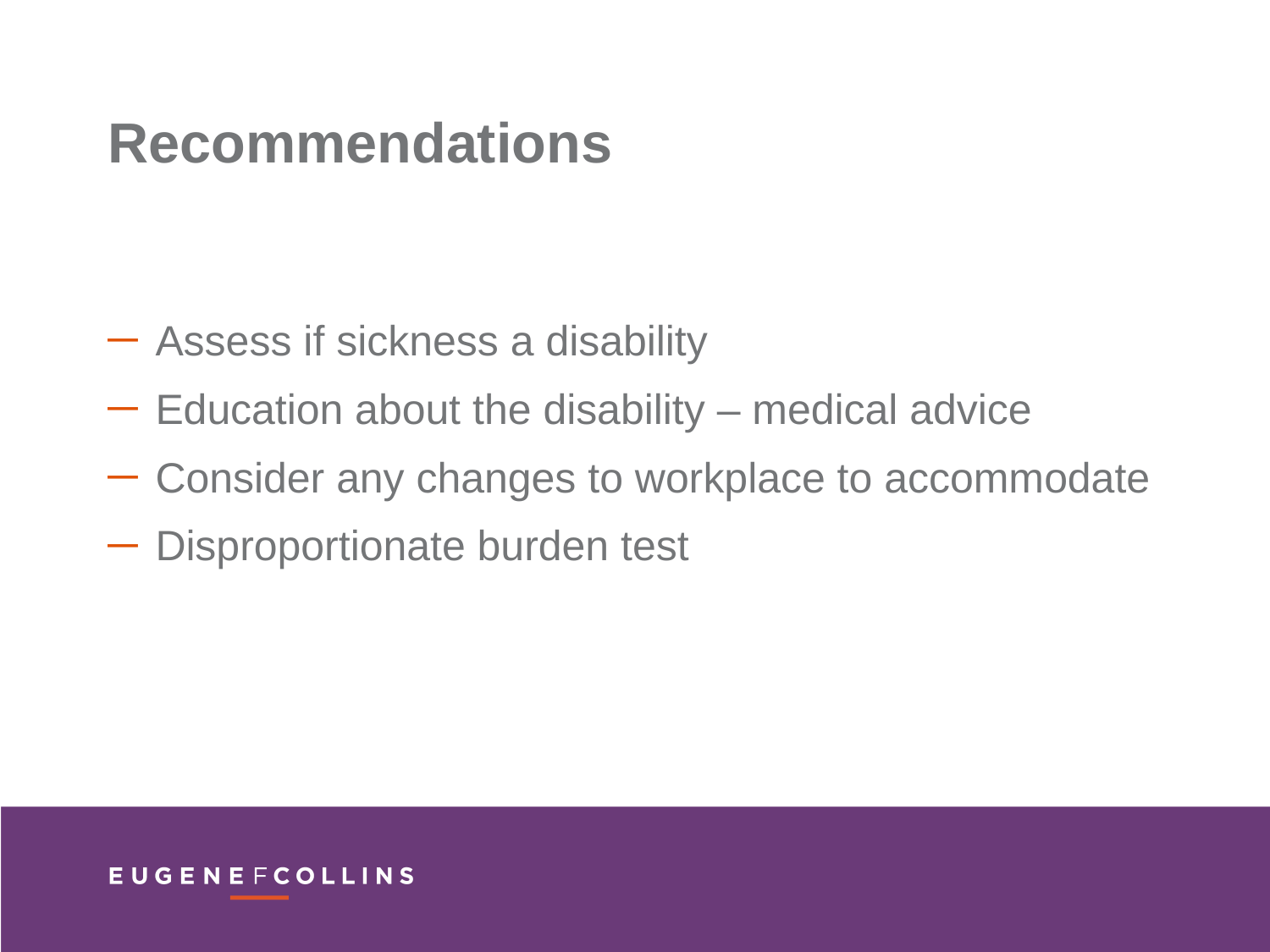

Recommendations
Assess if sickness a disability
Education about the disability – medical advice
Consider any changes to workplace to accommodate
Disproportionate burden test